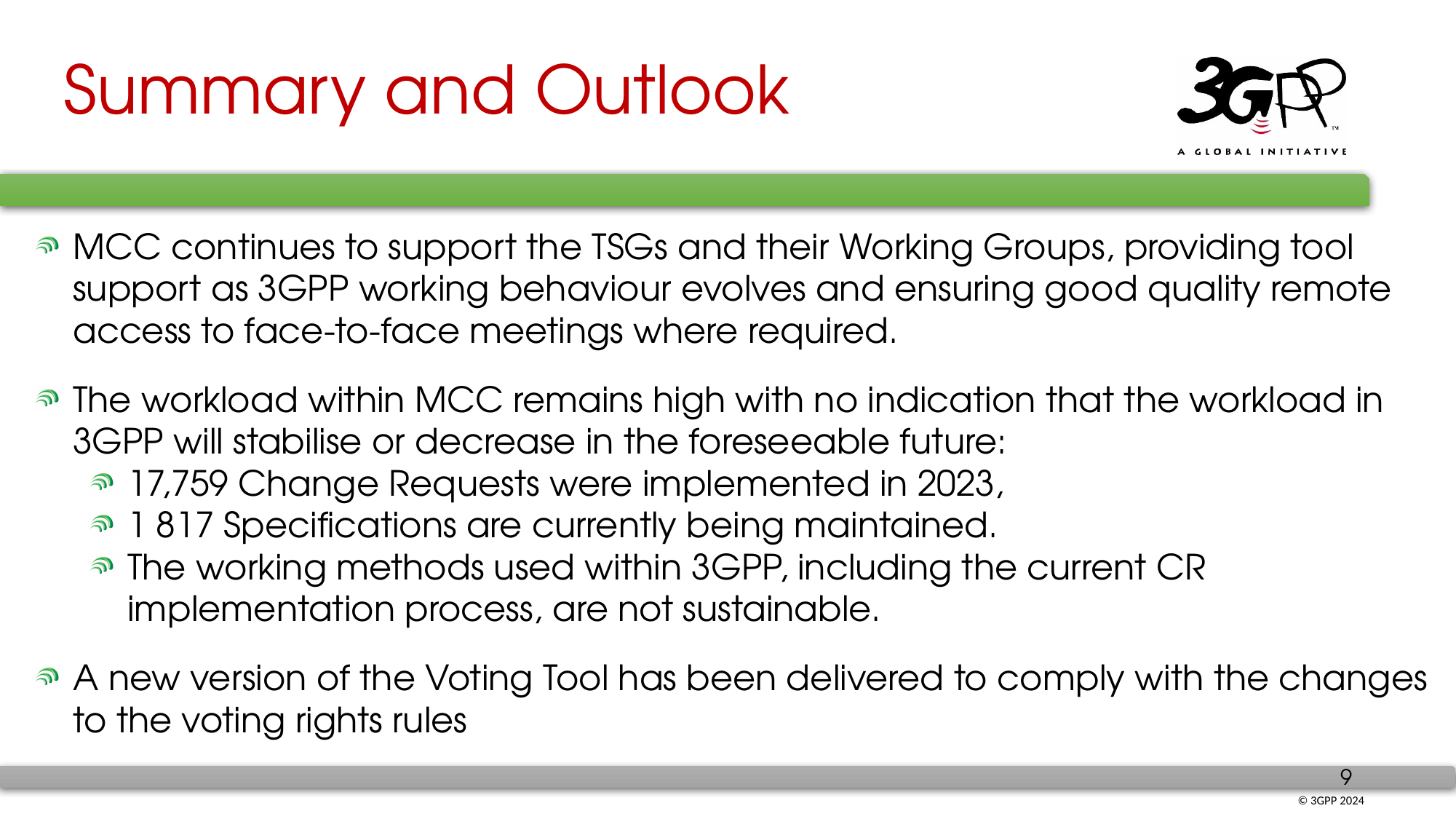

# Summary and Outlook
MCC continues to support the TSGs and their Working Groups, providing tool support as 3GPP working behaviour evolves and ensuring good quality remote access to face-to-face meetings where required.
The workload within MCC remains high with no indication that the workload in 3GPP will stabilise or decrease in the foreseeable future:
17,759 Change Requests were implemented in 2023,
1 817 Specifications are currently being maintained.
The working methods used within 3GPP, including the current CR implementation process, are not sustainable.
A new version of the Voting Tool has been delivered to comply with the changes to the voting rights rules